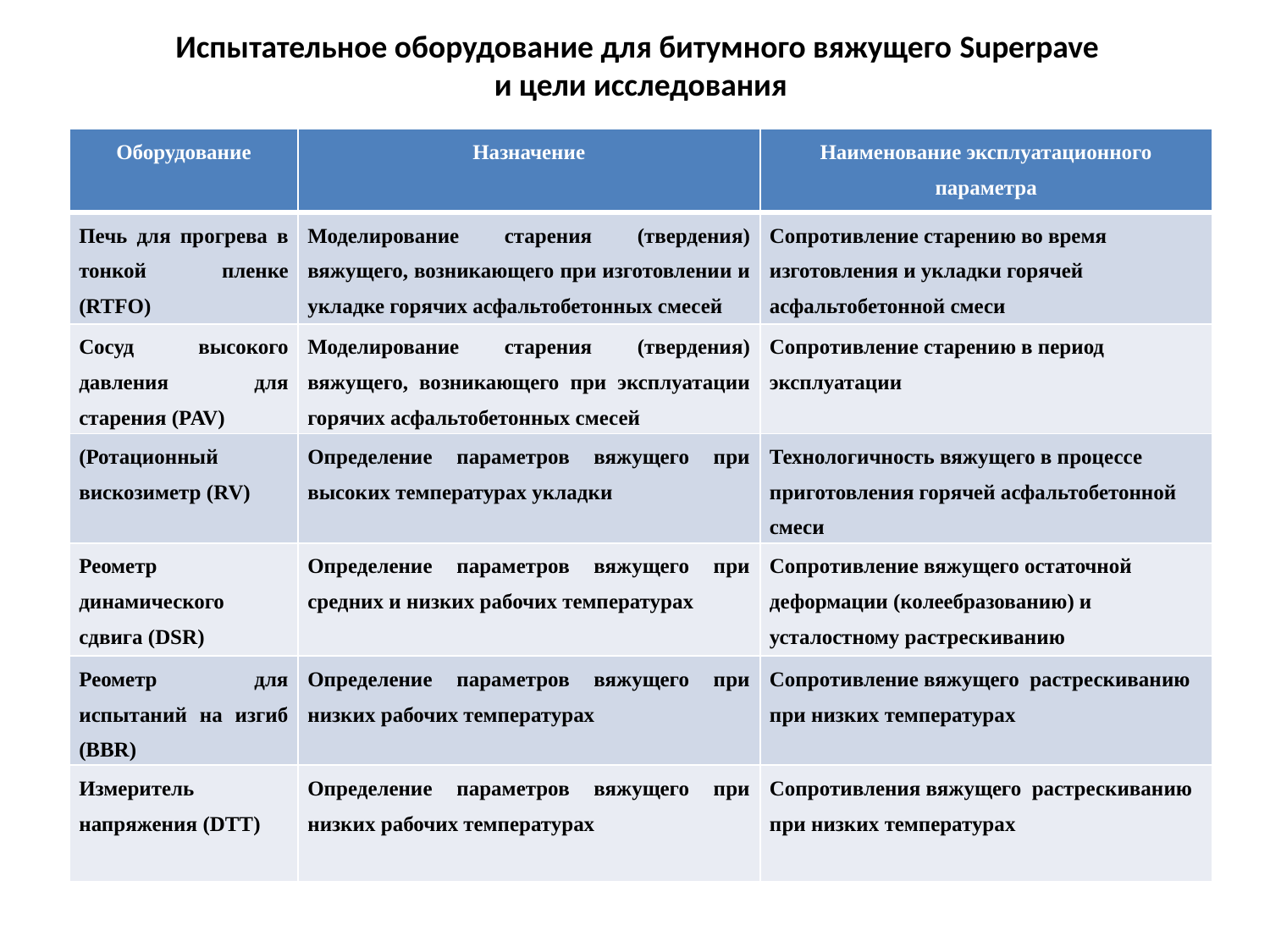

# Испытательное оборудование для битумного вяжущего Superpave и цели исследования
| Оборудование | Назначение | Наименование эксплуатационного параметра |
| --- | --- | --- |
| Печь для прогрева в тонкой пленке (RTFO) | Моделирование старения (твердения) вяжущего, возникающего при изготовлении и укладке горячих асфальтобетонных смесей | Сопротивление старению во время изготовления и укладки горячей асфальтобетонной смеси |
| Сосуд высокого давления для старения (PAV) | Моделирование старения (твердения) вяжущего, возникающего при эксплуатации горячих асфальтобетонных смесей | Сопротивление старению в период эксплуатации |
| (Ротационный вискозиметр (RV) | Определение параметров вяжущего при высоких температурах укладки | Технологичность вяжущего в процессе приготовления горячей асфальтобетонной смеси |
| Реометр динамического сдвига (DSR) | Определение параметров вяжущего при средних и низких рабочих температурах | Сопротивление вяжущего остаточной деформации (колеебразованию) и усталостному растрескиванию |
| Реометр для испытаний на изгиб (BBR) | Определение параметров вяжущего при низких рабочих температурах | Сопротивление вяжущего растрескиванию при низких температурах |
| Измеритель напряжения (DTT) | Определение параметров вяжущего при низких рабочих температурах | Сопротивления вяжущего растрескиванию при низких температурах |